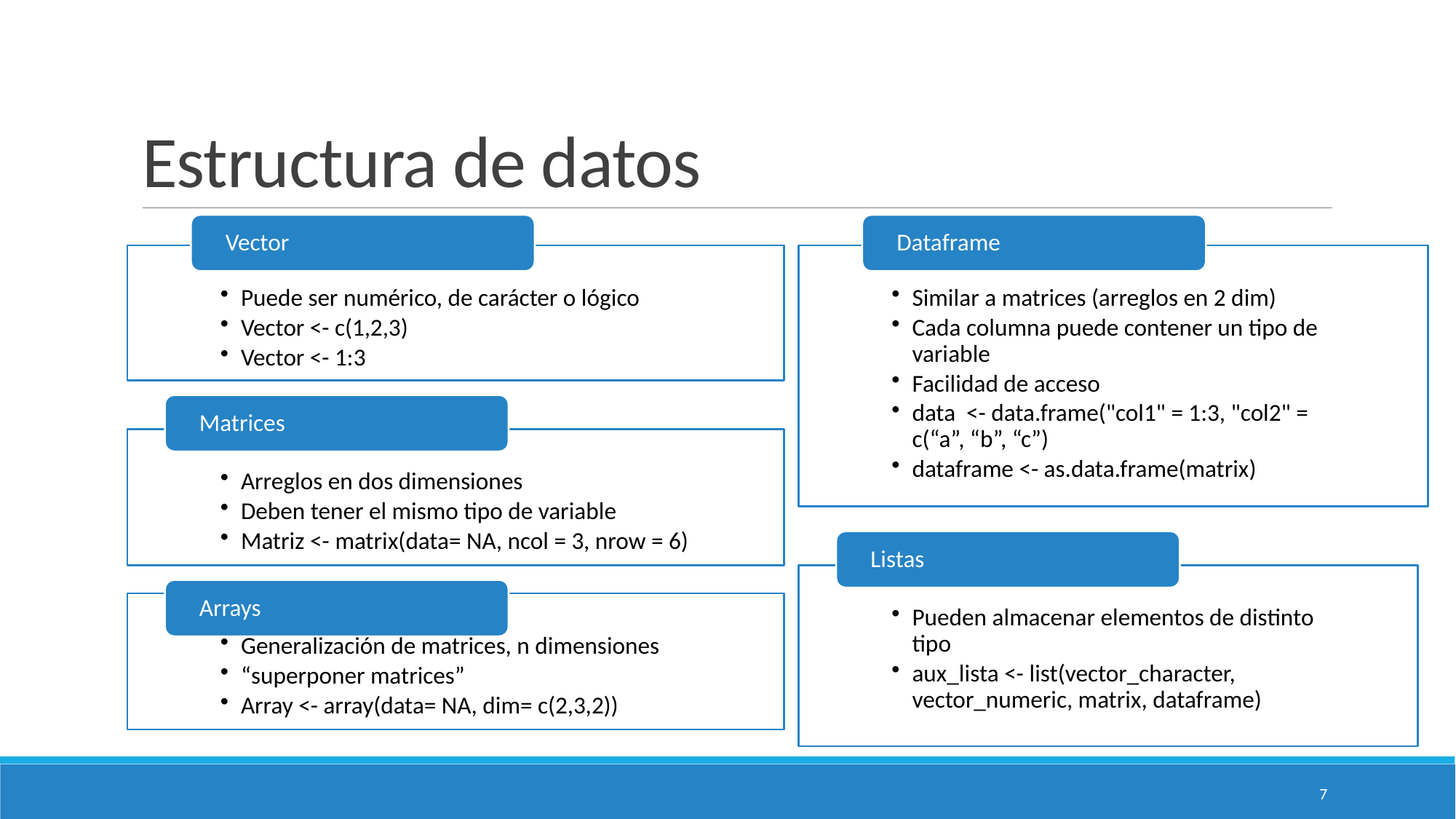

# Estructura de datos
Vector
Dataframe
Similar a matrices (arreglos en 2 dim)
Cada columna puede contener un tipo de variable
Facilidad de acceso
data  <- data.frame("col1" = 1:3, "col2" = c(“a”, “b”, “c”)
dataframe <- as.data.frame(matrix)
Puede ser numérico, de carácter o lógico
Vector <- c(1,2,3)
Vector <- 1:3
Matrices
Arreglos en dos dimensiones
Deben tener el mismo tipo de variable
Matriz <- matrix(data= NA, ncol = 3, nrow = 6)
Listas
Pueden almacenar elementos de distinto tipo
aux_lista <- list(vector_character, vector_numeric, matrix, dataframe)
Arrays
Generalización de matrices, n dimensiones
“superponer matrices”
Array <- array(data= NA, dim= c(2,3,2))
7